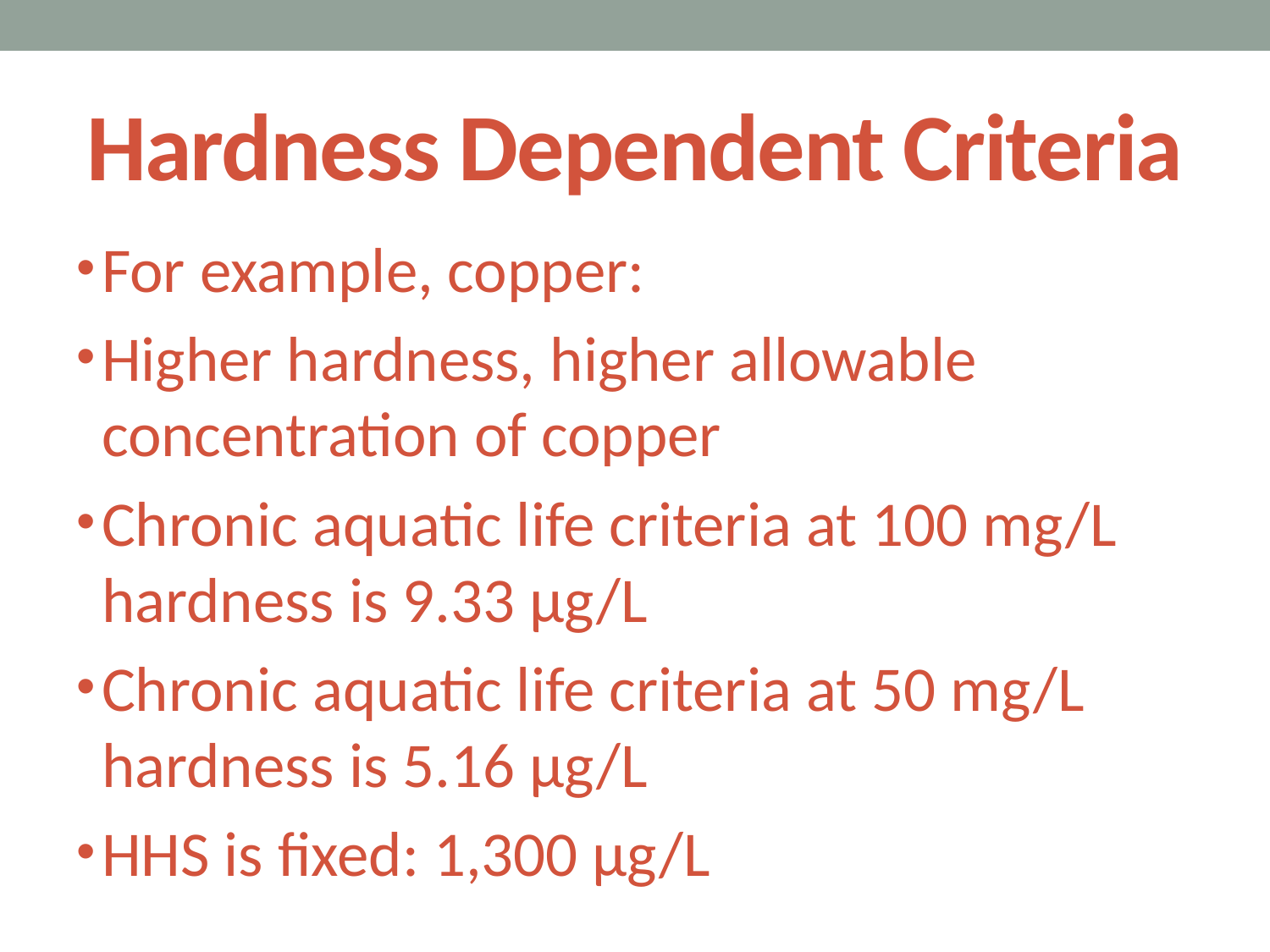

# Hardness Dependent Criteria
For example, copper:
Higher hardness, higher allowable concentration of copper
Chronic aquatic life criteria at 100 mg/L hardness is 9.33 µg/L
Chronic aquatic life criteria at 50 mg/L hardness is 5.16 µg/L
HHS is fixed: 1,300 µg/L